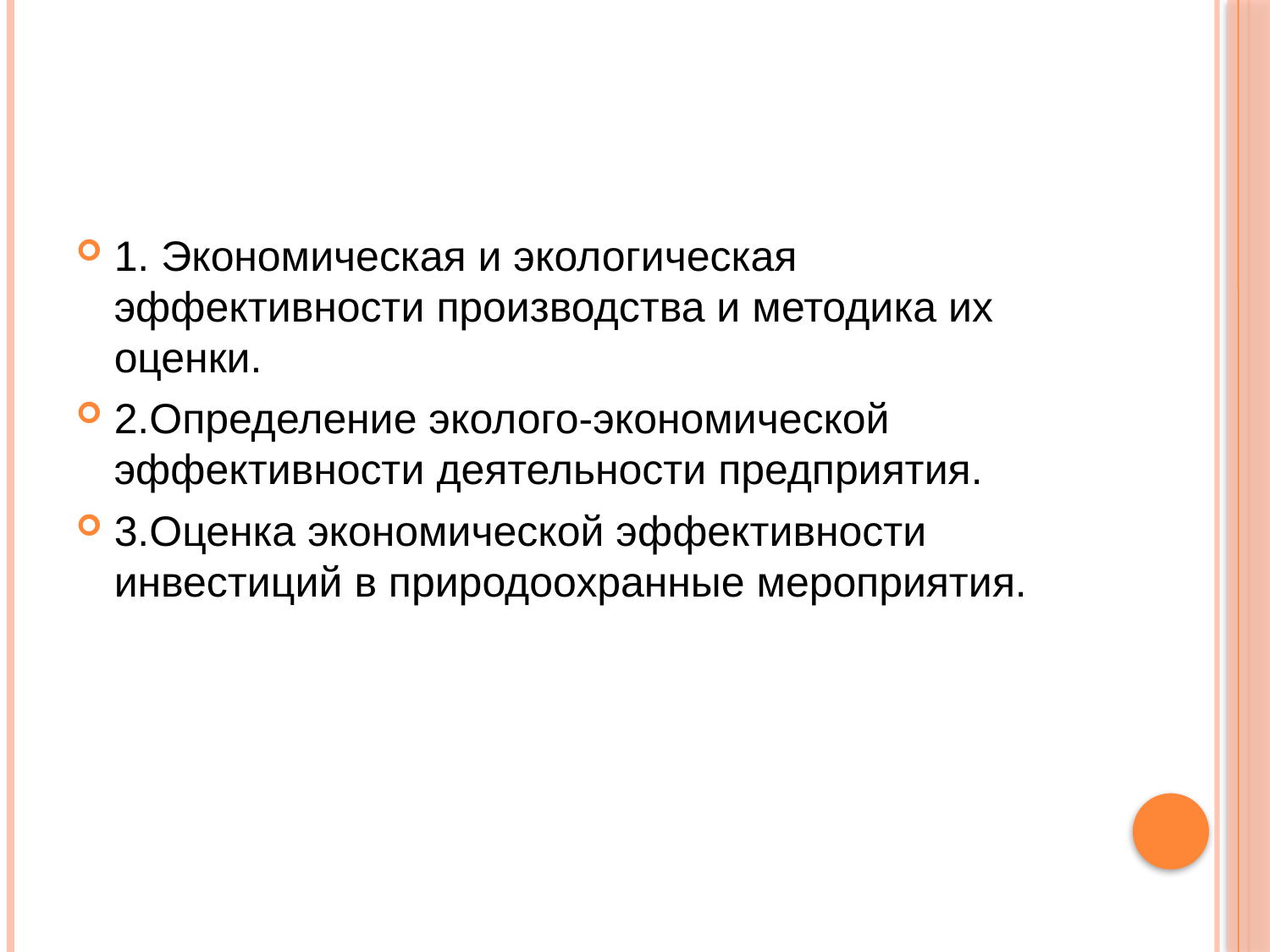

#
1. Экономическая и экологическая эффективности производства и методика их оценки.
2.Определение эколого-экономической эффективности деятельности предприятия.
3.Оценка экономической эффективности инвестиций в природоохранные мероприятия.